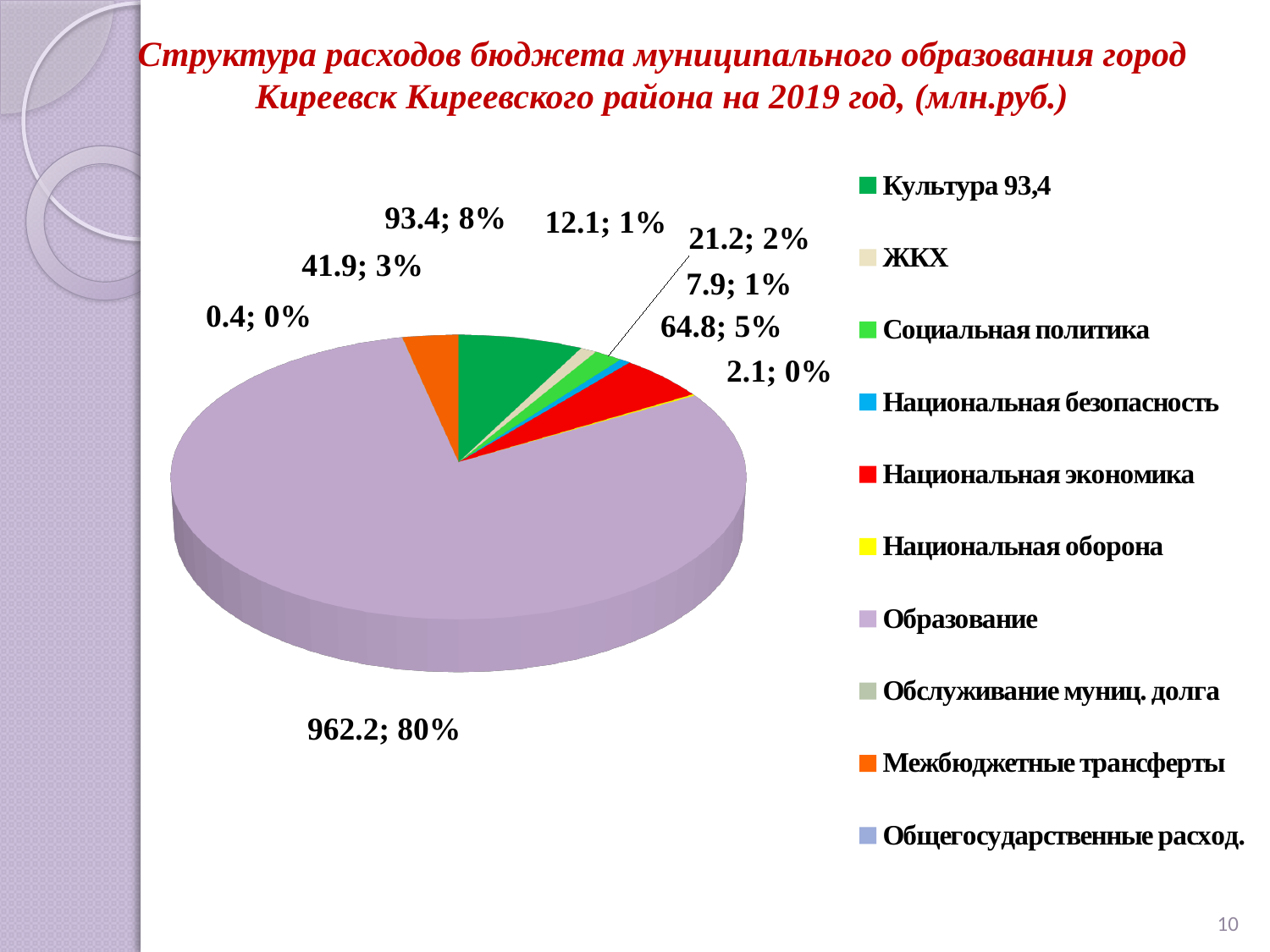

# Структура расходов бюджета муниципального образования город Киреевск Киреевского района на 2019 год, (млн.руб.)

[unsupported chart]

10